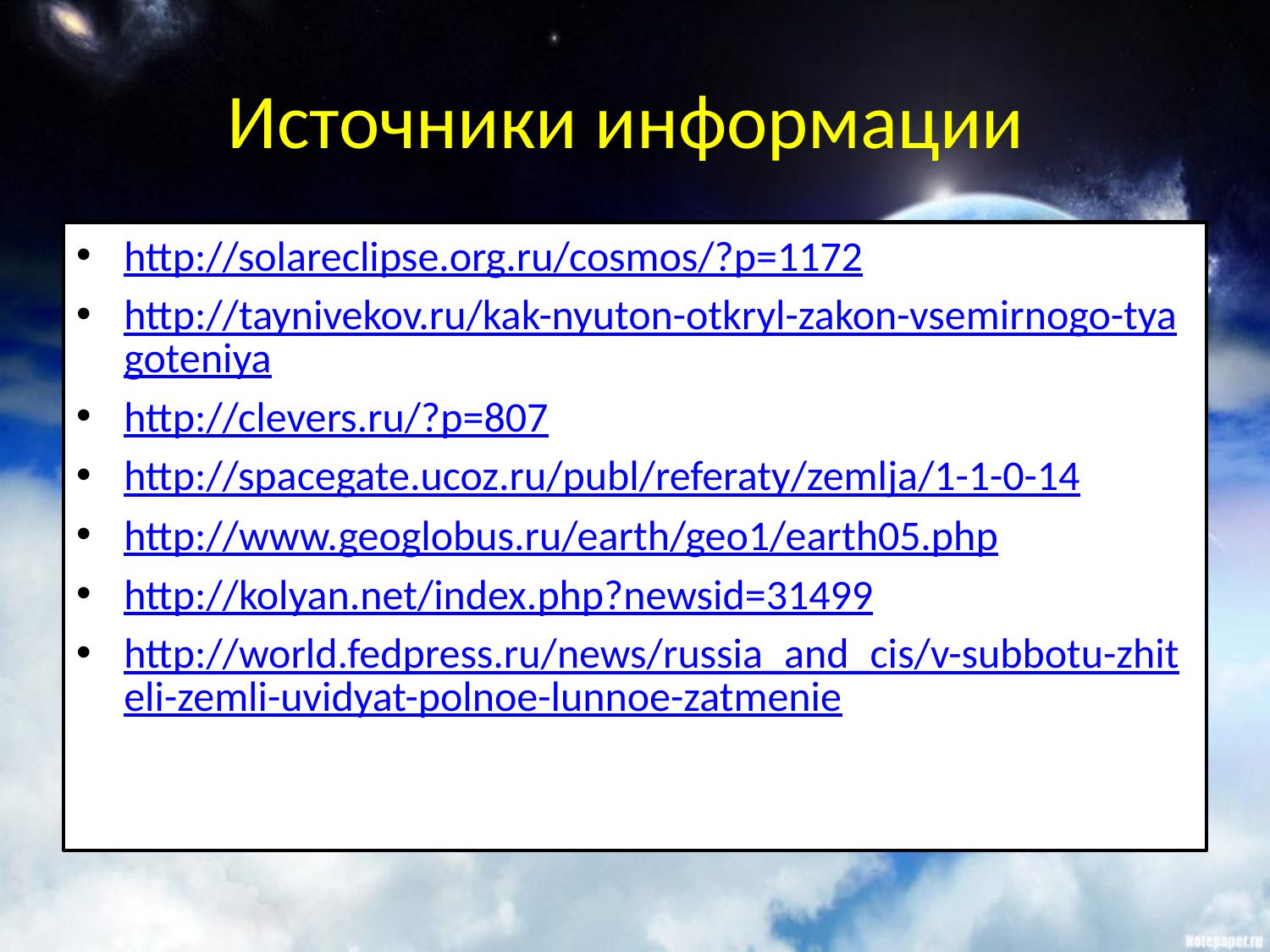

# Источники информации
http://solareclipse.org.ru/cosmos/?p=1172
http://taynivekov.ru/kak-nyuton-otkryl-zakon-vsemirnogo-tyagoteniya
http://clevers.ru/?p=807
http://spacegate.ucoz.ru/publ/referaty/zemlja/1-1-0-14
http://www.geoglobus.ru/earth/geo1/earth05.php
http://kolyan.net/index.php?newsid=31499
http://world.fedpress.ru/news/russia_and_cis/v-subbotu-zhiteli-zemli-uvidyat-polnoe-lunnoe-zatmenie